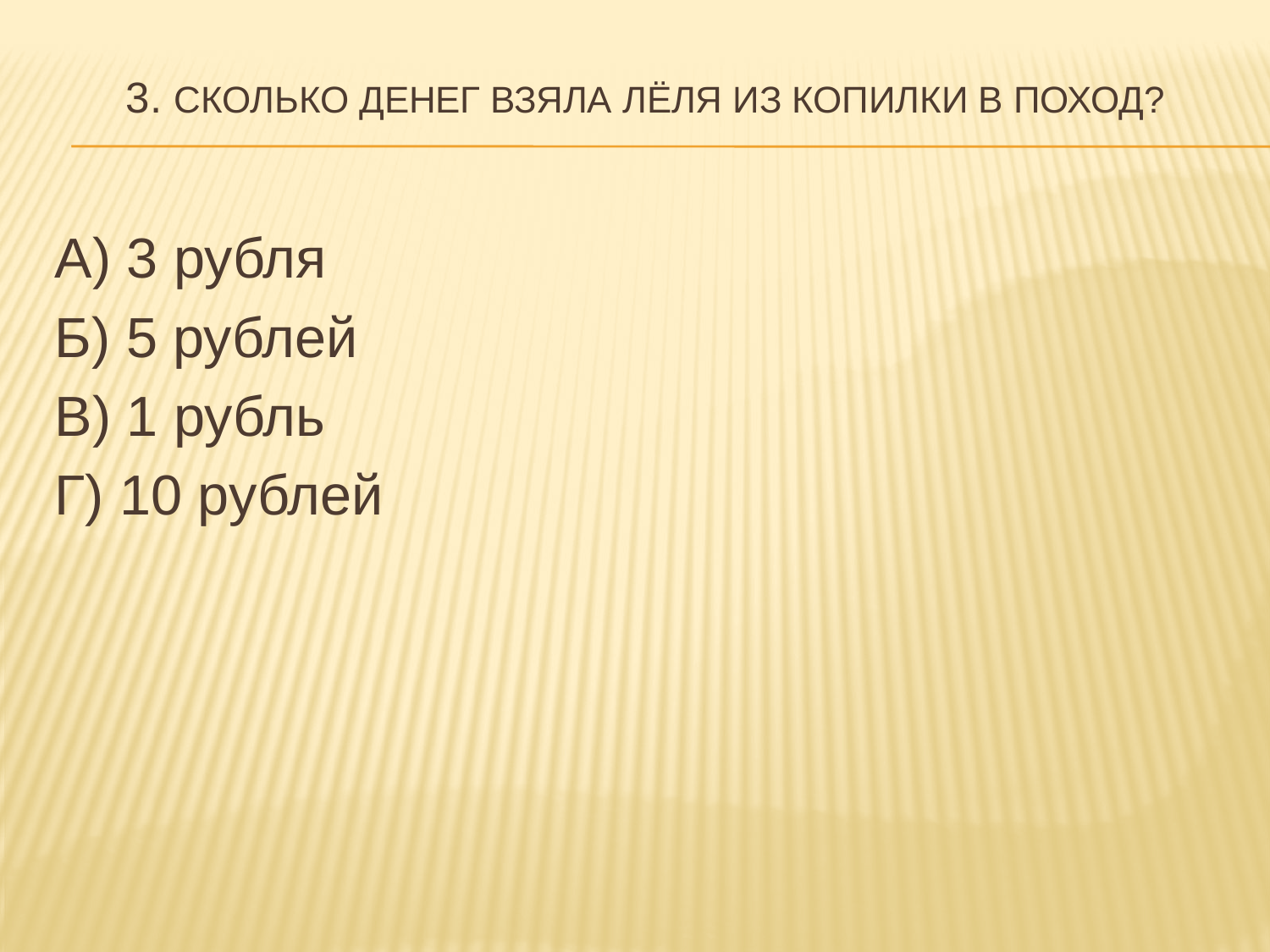

# 3. Сколько денег взяла Лёля из копилки в поход?
А) 3 рубля
Б) 5 рублей
В) 1 рубль
Г) 10 рублей